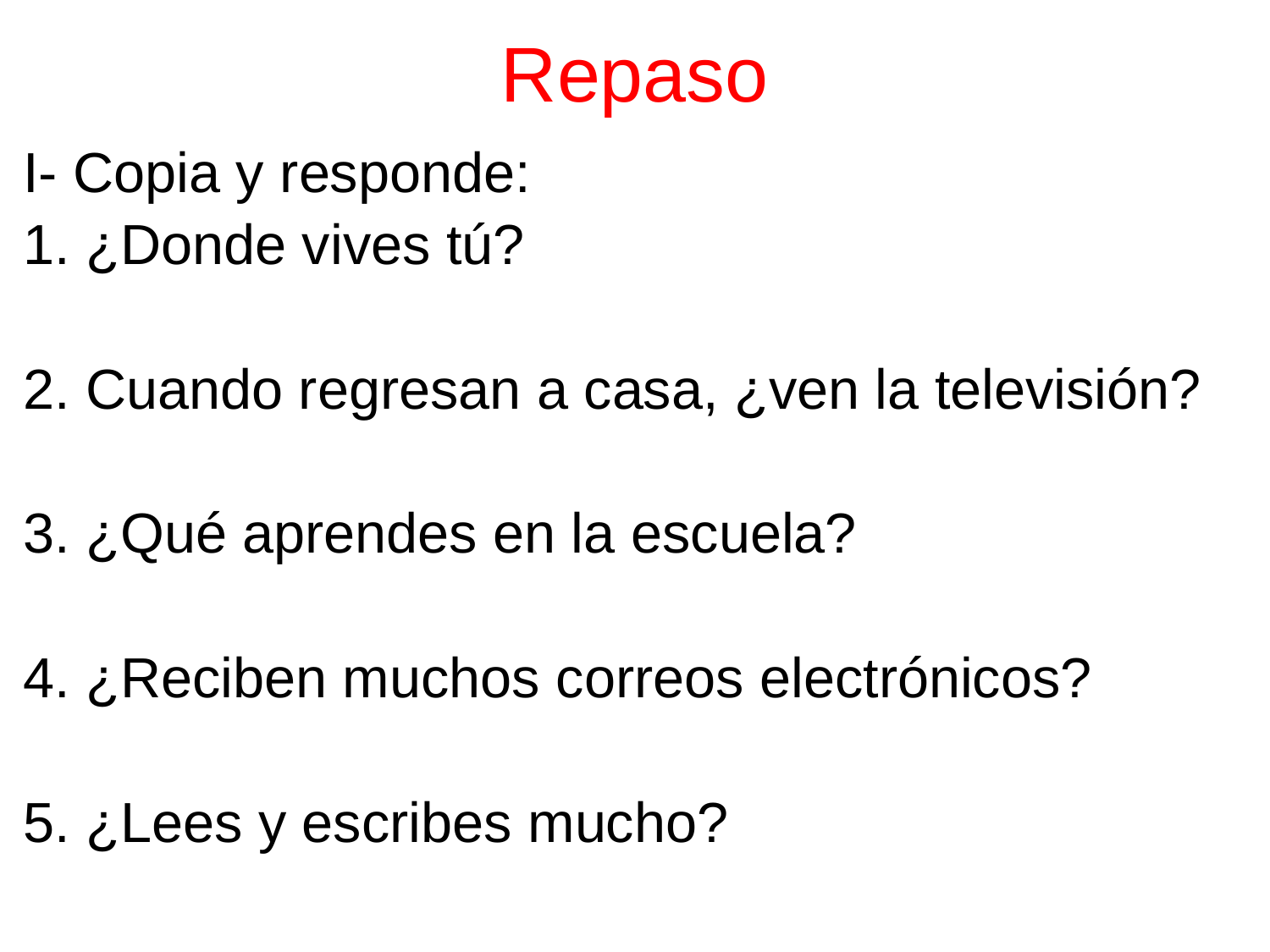

# Repaso
I- Copia y responde:
1. ¿Donde vives tú?

2. Cuando regresan a casa, ¿ven la televisión?

3. ¿Qué aprendes en la escuela?

4. ¿Reciben muchos correos electrónicos?

5. ¿Lees y escribes mucho?